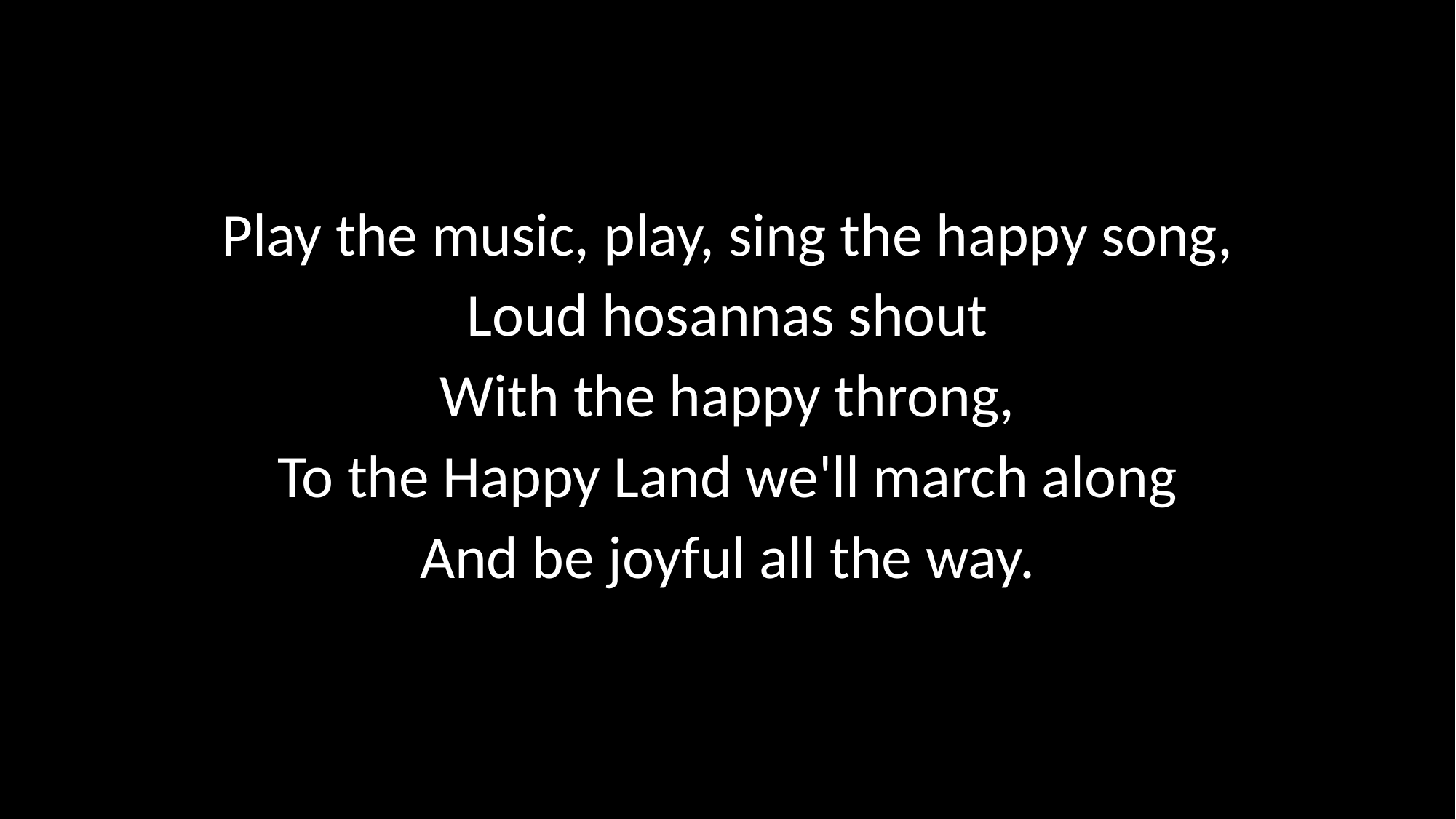

Play the music, play, sing the happy song,
Loud hosannas shout
With the happy throng,
To the Happy Land we'll march along
And be joyful all the way.